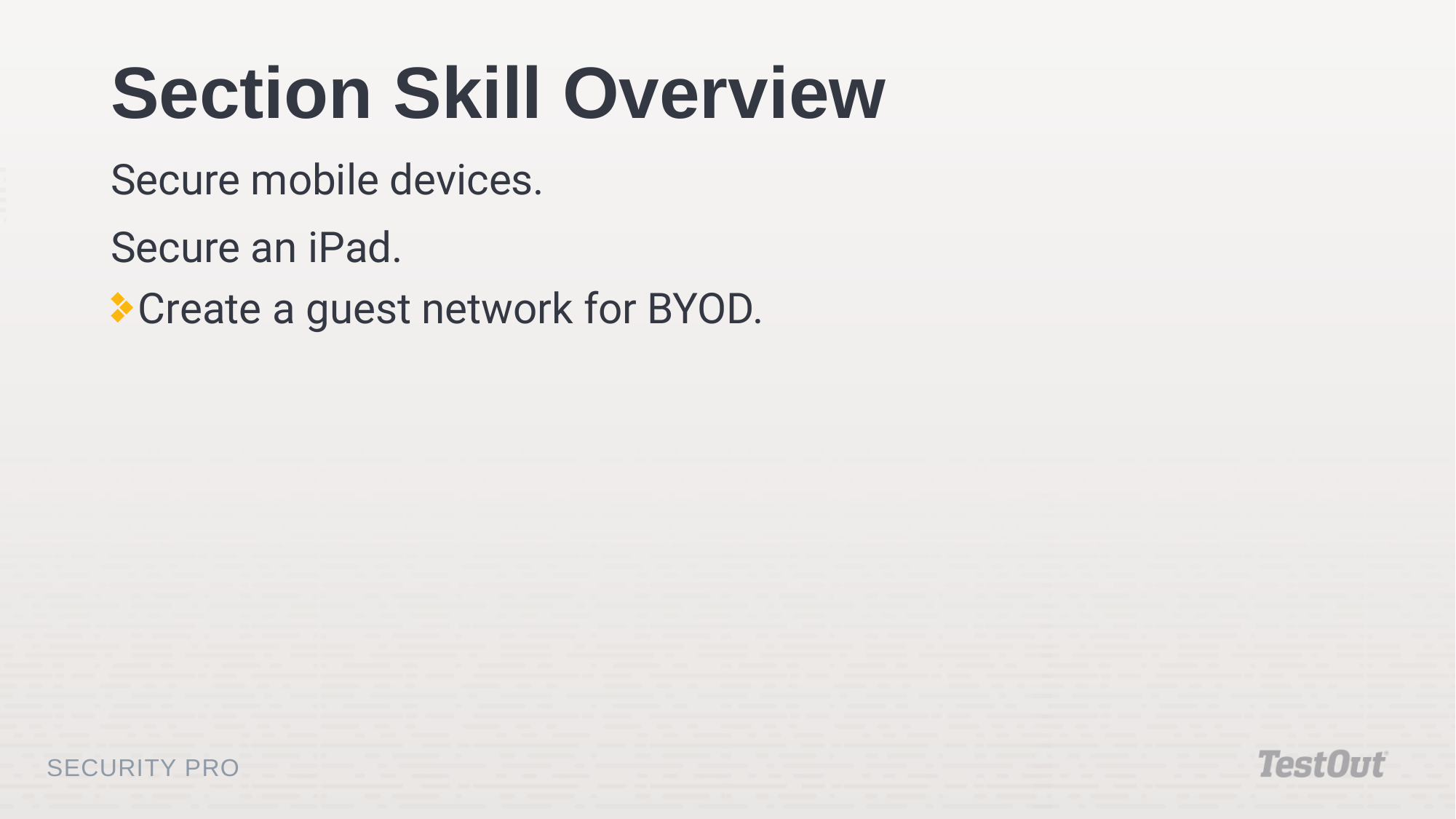

# Section Skill Overview
Secure mobile devices.
Secure an iPad.
Create a guest network for BYOD.
Security Pro